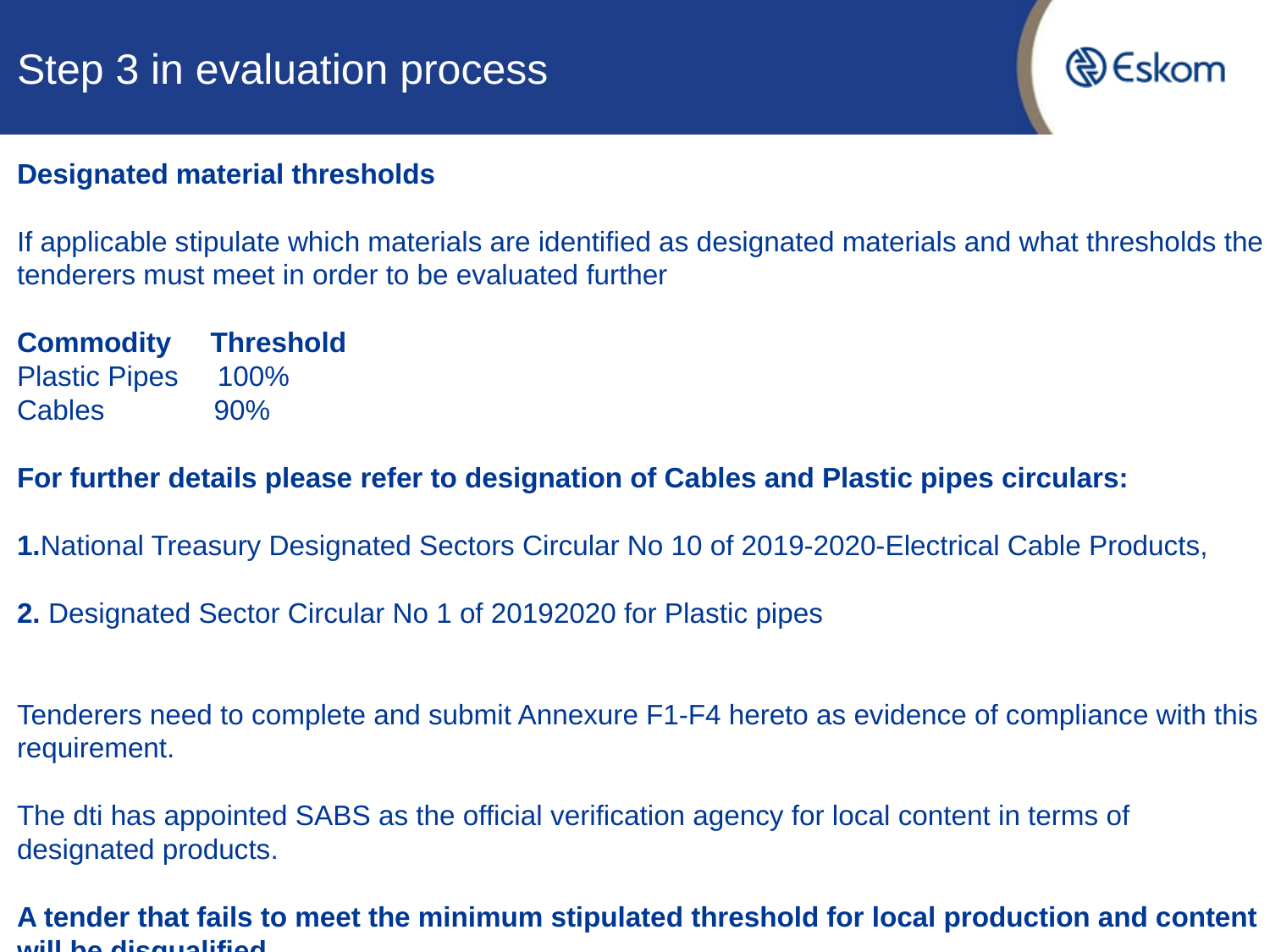

# Step 3 in evaluation process
Designated material thresholds

If applicable stipulate which materials are identified as designated materials and what thresholds the tenderers must meet in order to be evaluated further

Commodity     Threshold
Plastic Pipes     100%
Cables              90%

For further details please refer to designation of Cables and Plastic pipes circulars:

1.National Treasury Designated Sectors Circular No 10 of 2019-2020-Electrical Cable Products,

2. Designated Sector Circular No 1 of 20192020 for Plastic pipes

Tenderers need to complete and submit Annexure F1-F4 hereto as evidence of compliance with this requirement.

The dti has appointed SABS as the official verification agency for local content in terms of designated products.

A tender that fails to meet the minimum stipulated threshold for local production and content will be disqualified.